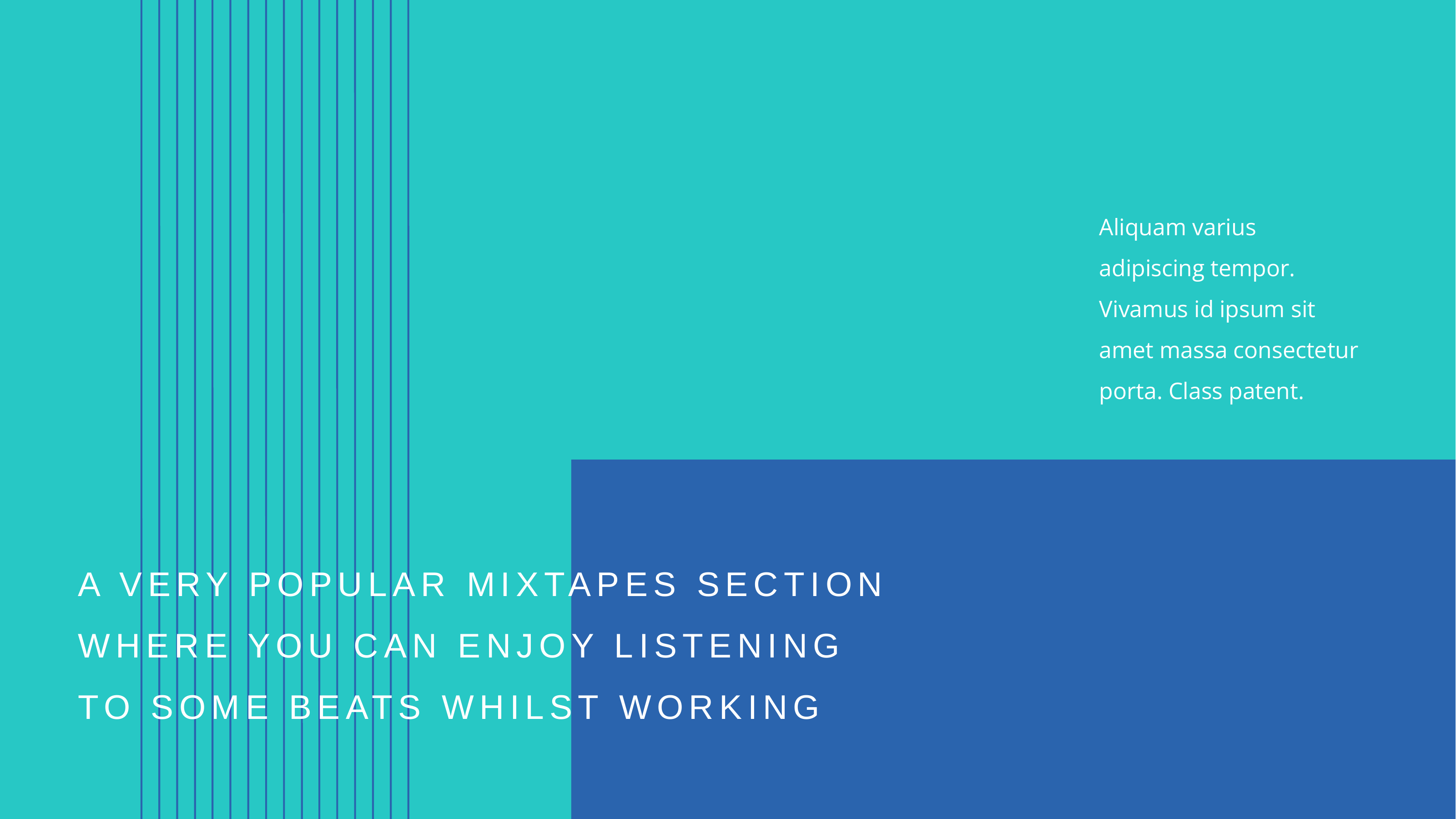

Aliquam varius adipiscing tempor. Vivamus id ipsum sit amet massa consectetur porta. Class patent.

A VERY POPULAR MIXTAPES SECTION WHERE YOU CAN ENJOY LISTENING TO SOME BEATS WHILST WORKING